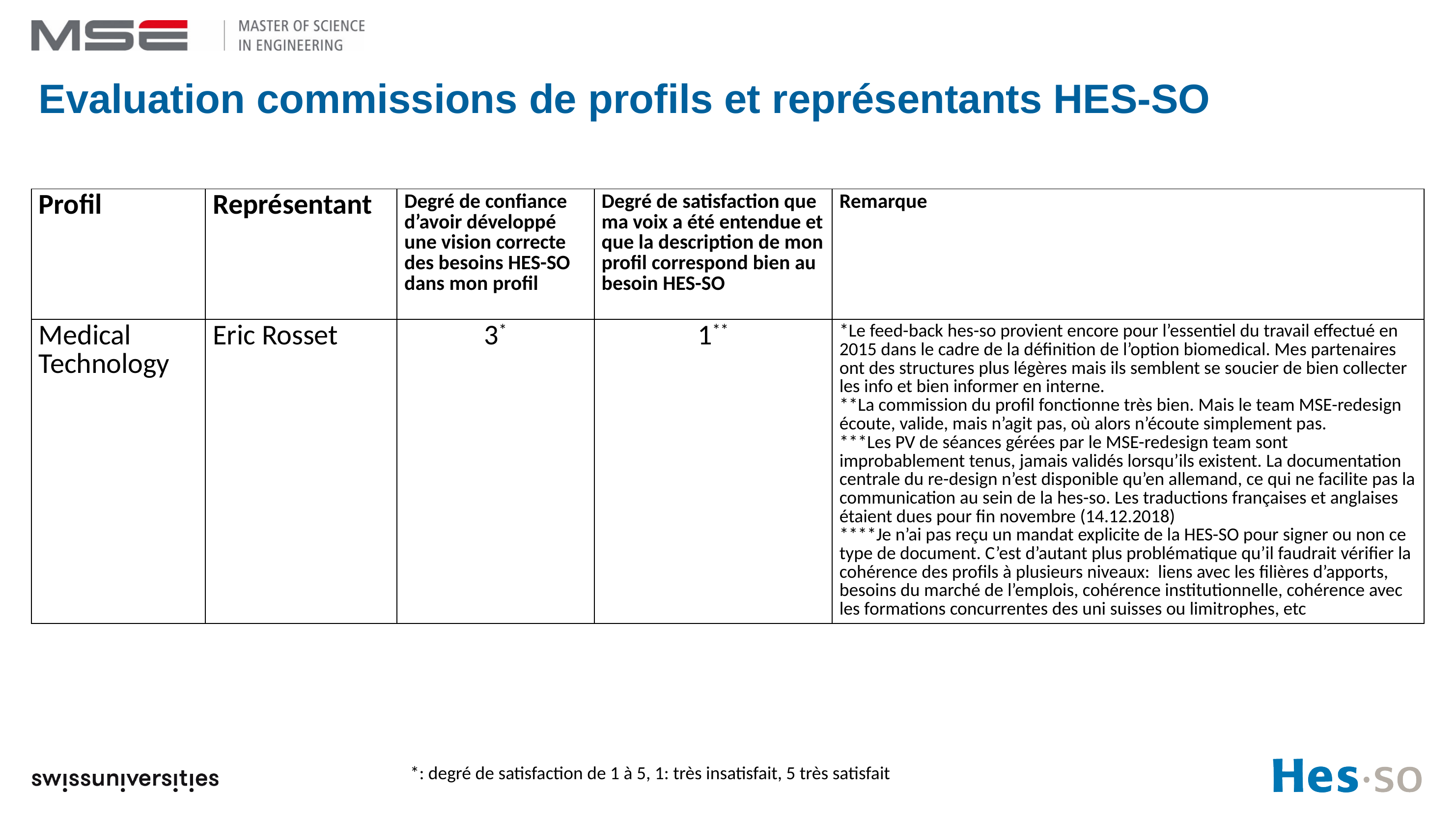

# Evaluation commissions de profils et représentants HES-SO
| Profil | Représentant | Degré de confiance d’avoir développé une vision correcte des besoins HES-SO dans mon profil | Degré de satisfaction que ma voix a été entendue et que la description de mon profil correspond bien au besoin HES-SO | Remarque |
| --- | --- | --- | --- | --- |
| Medical Technology | Eric Rosset | 3\* | 1\*\* | \*Le feed-back hes-so provient encore pour l’essentiel du travail effectué en 2015 dans le cadre de la définition de l’option biomedical. Mes partenaires ont des structures plus légères mais ils semblent se soucier de bien collecter les info et bien informer en interne. \*\*La commission du profil fonctionne très bien. Mais le team MSE-redesign écoute, valide, mais n’agit pas, où alors n’écoute simplement pas. \*\*\*Les PV de séances gérées par le MSE-redesign team sont improbablement tenus, jamais validés lorsqu’ils existent. La documentation centrale du re-design n’est disponible qu’en allemand, ce qui ne facilite pas la communication au sein de la hes-so. Les traductions françaises et anglaises étaient dues pour fin novembre (14.12.2018) \*\*\*\*Je n’ai pas reçu un mandat explicite de la HES-SO pour signer ou non ce type de document. C’est d’autant plus problématique qu’il faudrait vérifier la cohérence des profils à plusieurs niveaux: liens avec les filières d’apports, besoins du marché de l’emplois, cohérence institutionnelle, cohérence avec les formations concurrentes des uni suisses ou limitrophes, etc |
*: degré de satisfaction de 1 à 5, 1: très insatisfait, 5 très satisfait